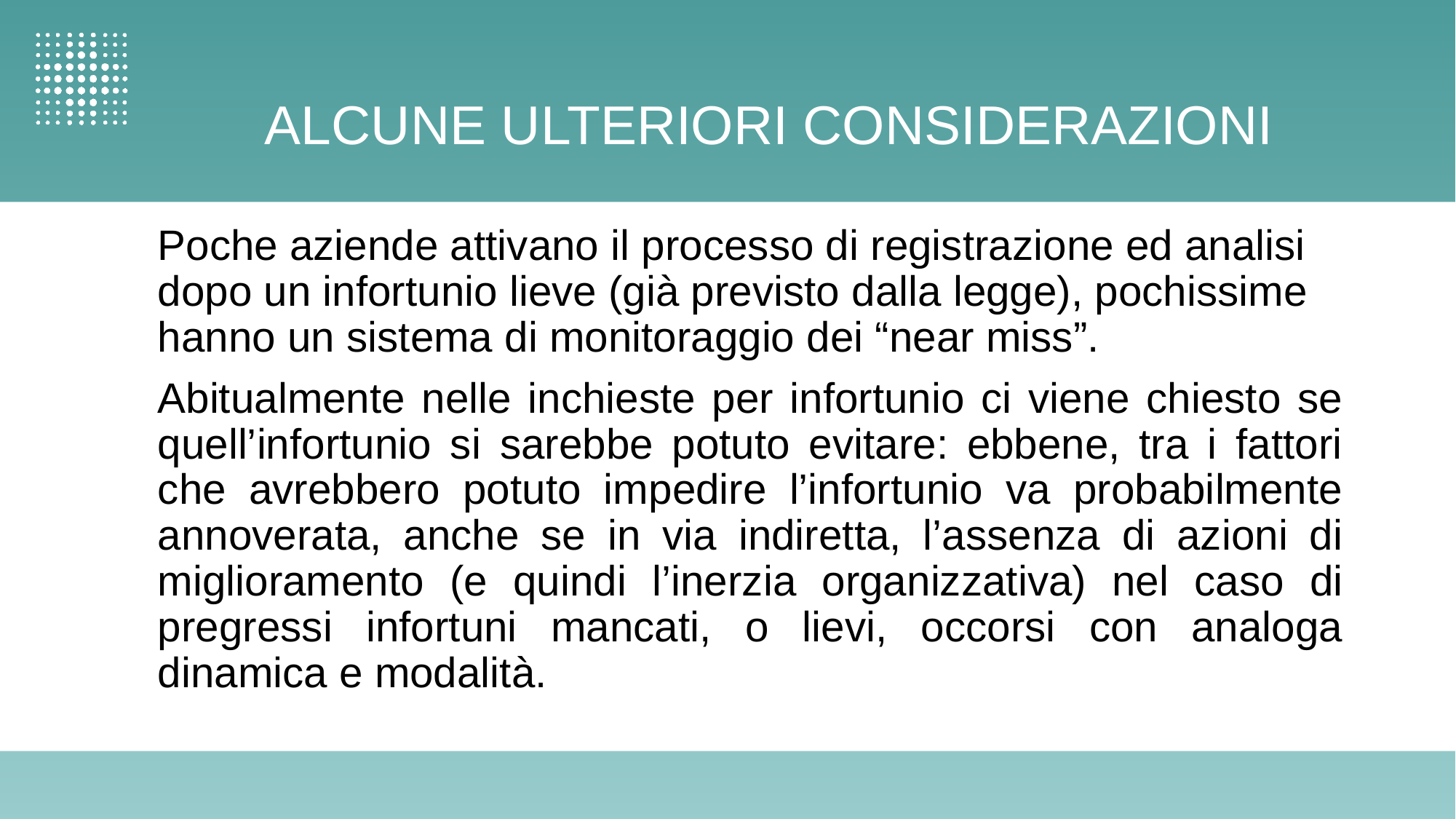

ALCUNE ULTERIORI CONSIDERAZIONI
Poche aziende attivano il processo di registrazione ed analisi dopo un infortunio lieve (già previsto dalla legge), pochissime hanno un sistema di monitoraggio dei “near miss”.
Abitualmente nelle inchieste per infortunio ci viene chiesto se quell’infortunio si sarebbe potuto evitare: ebbene, tra i fattori che avrebbero potuto impedire l’infortunio va probabilmente annoverata, anche se in via indiretta, l’assenza di azioni di miglioramento (e quindi l’inerzia organizzativa) nel caso di pregressi infortuni mancati, o lievi, occorsi con analoga dinamica e modalità.